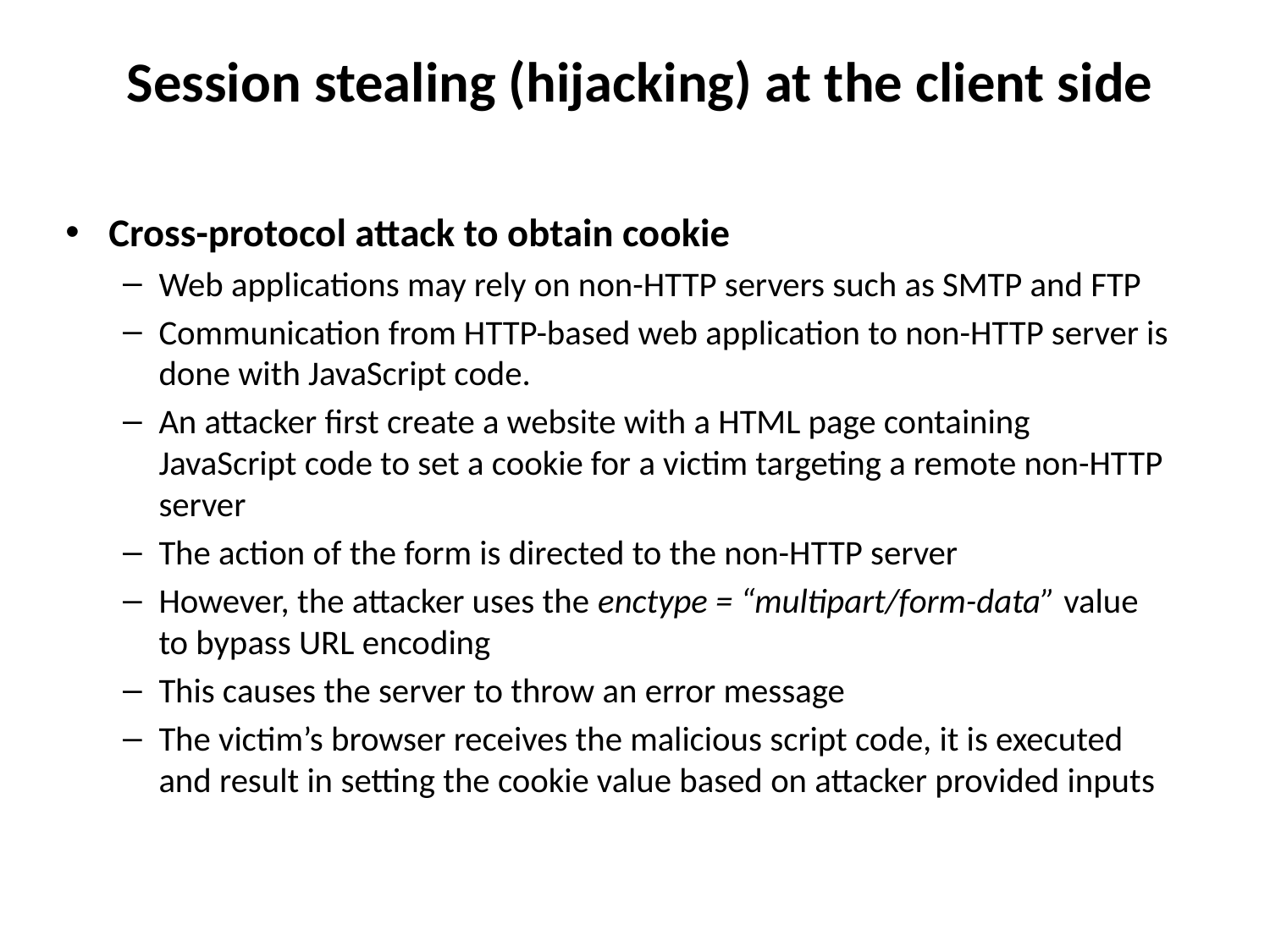

# Session stealing (hijacking) at the client side
Cross-protocol attack to obtain cookie
Web applications may rely on non-HTTP servers such as SMTP and FTP
Communication from HTTP-based web application to non-HTTP server is done with JavaScript code.
An attacker first create a website with a HTML page containing JavaScript code to set a cookie for a victim targeting a remote non-HTTP server
The action of the form is directed to the non-HTTP server
However, the attacker uses the enctype = “multipart/form-data” value to bypass URL encoding
This causes the server to throw an error message
The victim’s browser receives the malicious script code, it is executed and result in setting the cookie value based on attacker provided inputs